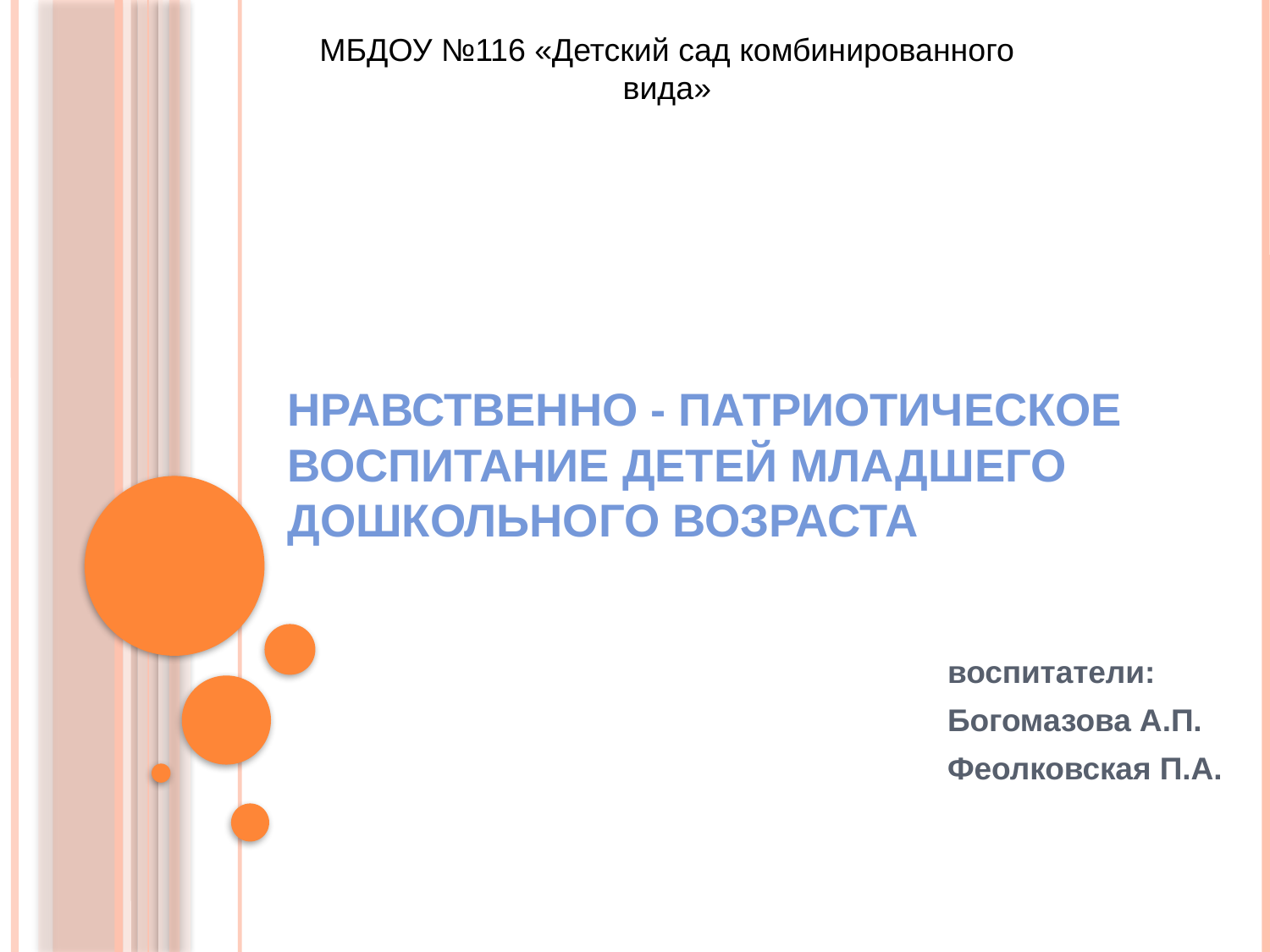

МБДОУ №116 «Детский сад комбинированного вида»
# НРАВСТВЕННО - ПАТРИОТИЧЕСКОЕ ВОСПИТАНИЕ ДЕТЕЙ МЛАДШЕГО ДОШКОЛЬНОГО ВОЗРАСТА
воспитатели:
Богомазова А.П.
Феолковская П.А.